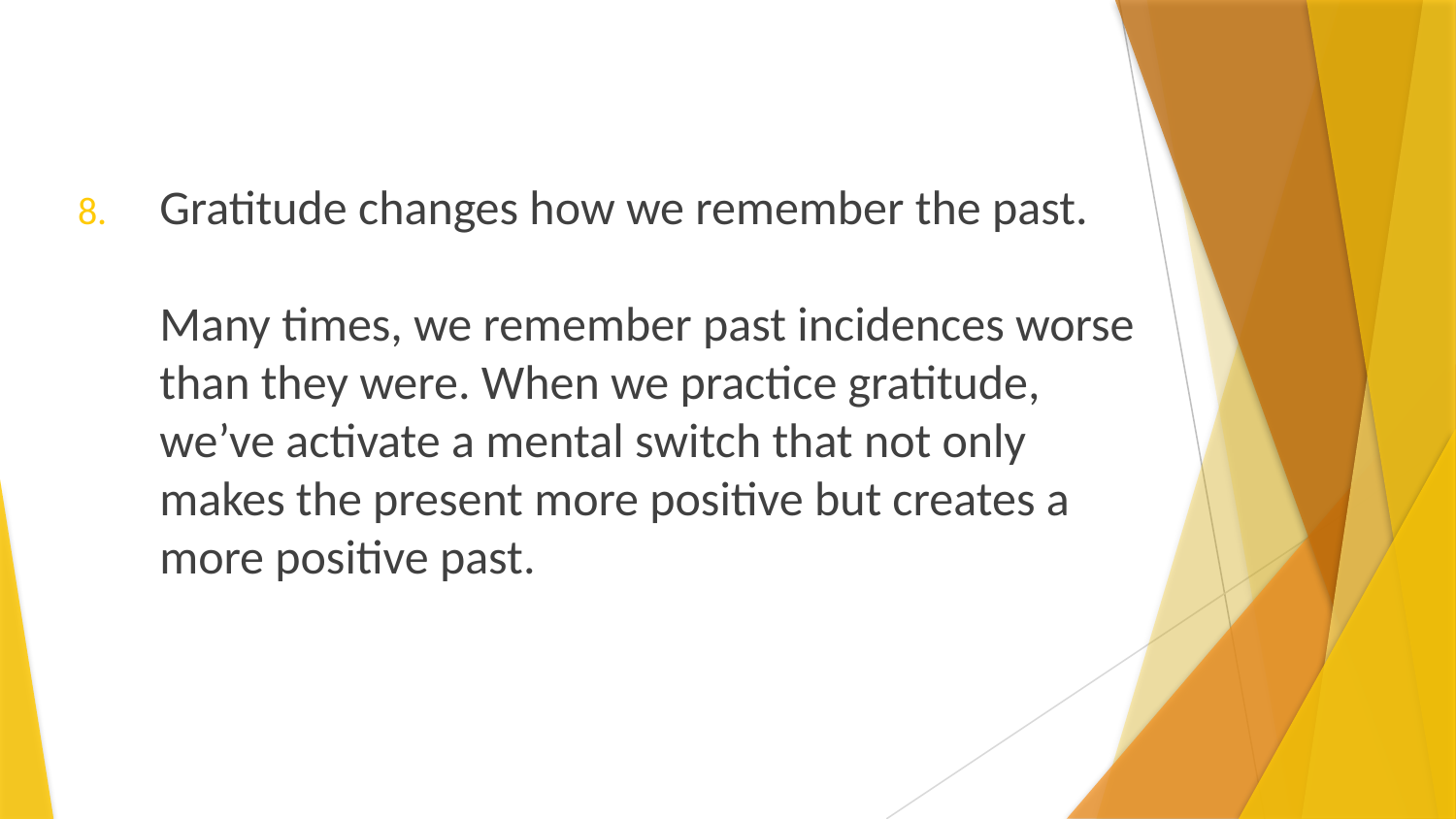

Gratitude changes how we remember the past.
Many times, we remember past incidences worse than they were. When we practice gratitude, we’ve activate a mental switch that not only makes the present more positive but creates a more positive past.